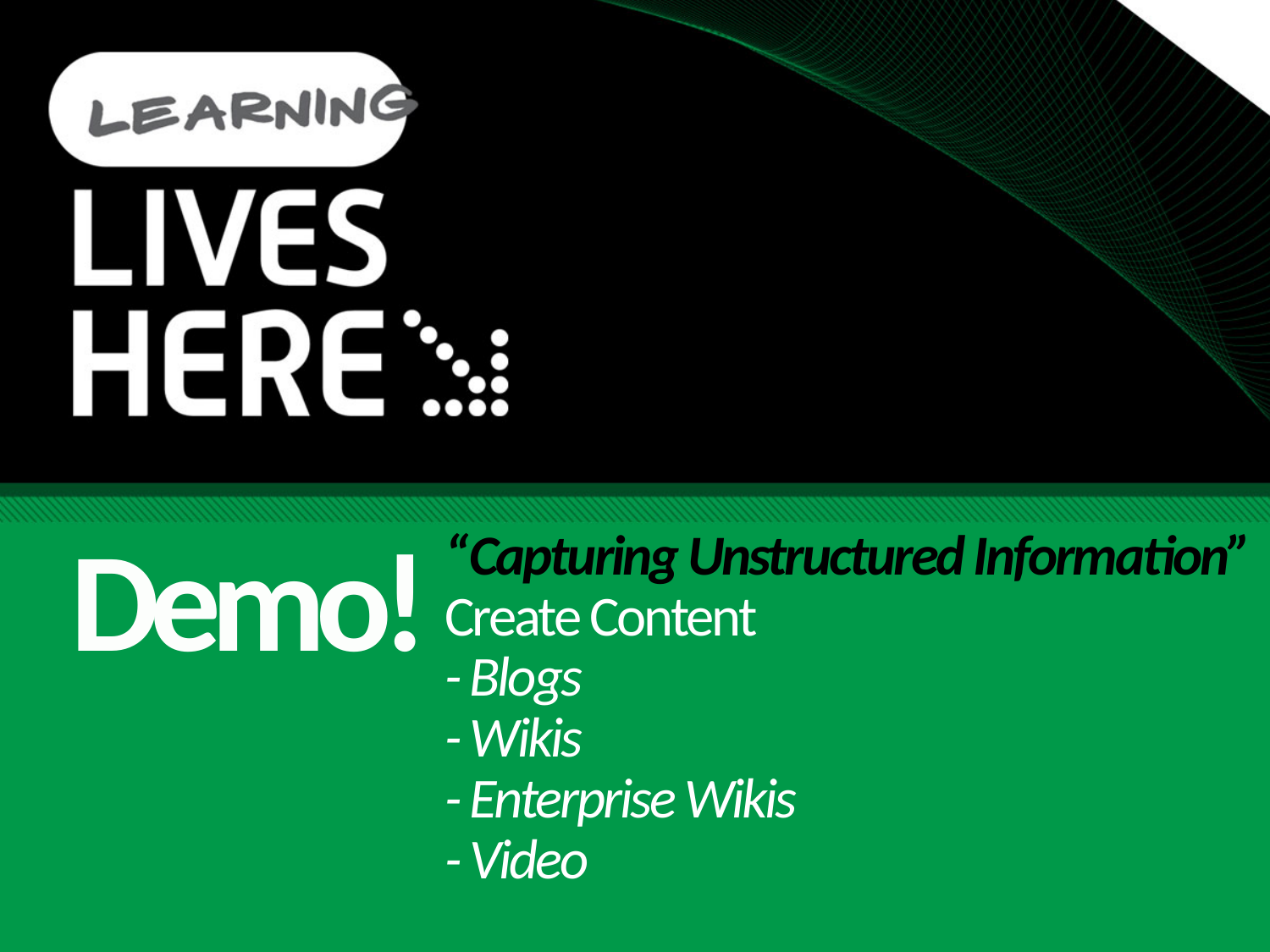

# “Capturing Unstructured Information” Create Content - Blogs - Wikis - Enterprise Wikis - Video
Demo!